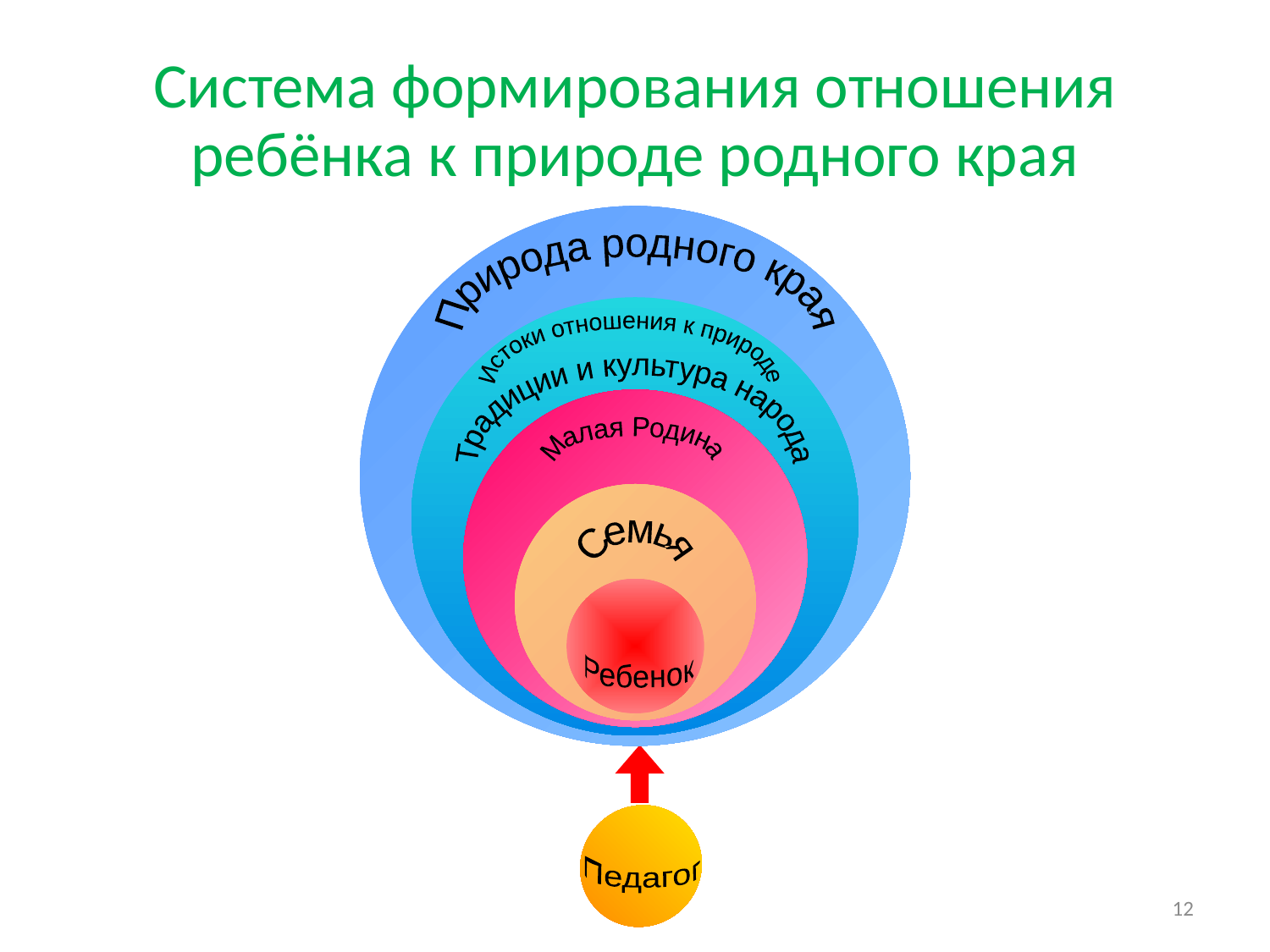

# Система формирования отношения ребёнка к природе родного края

Природа родного края

Истоки отношения к природе
Традиции и культура народа

Малая Родина

Семья

Ребенок

Педагог
12